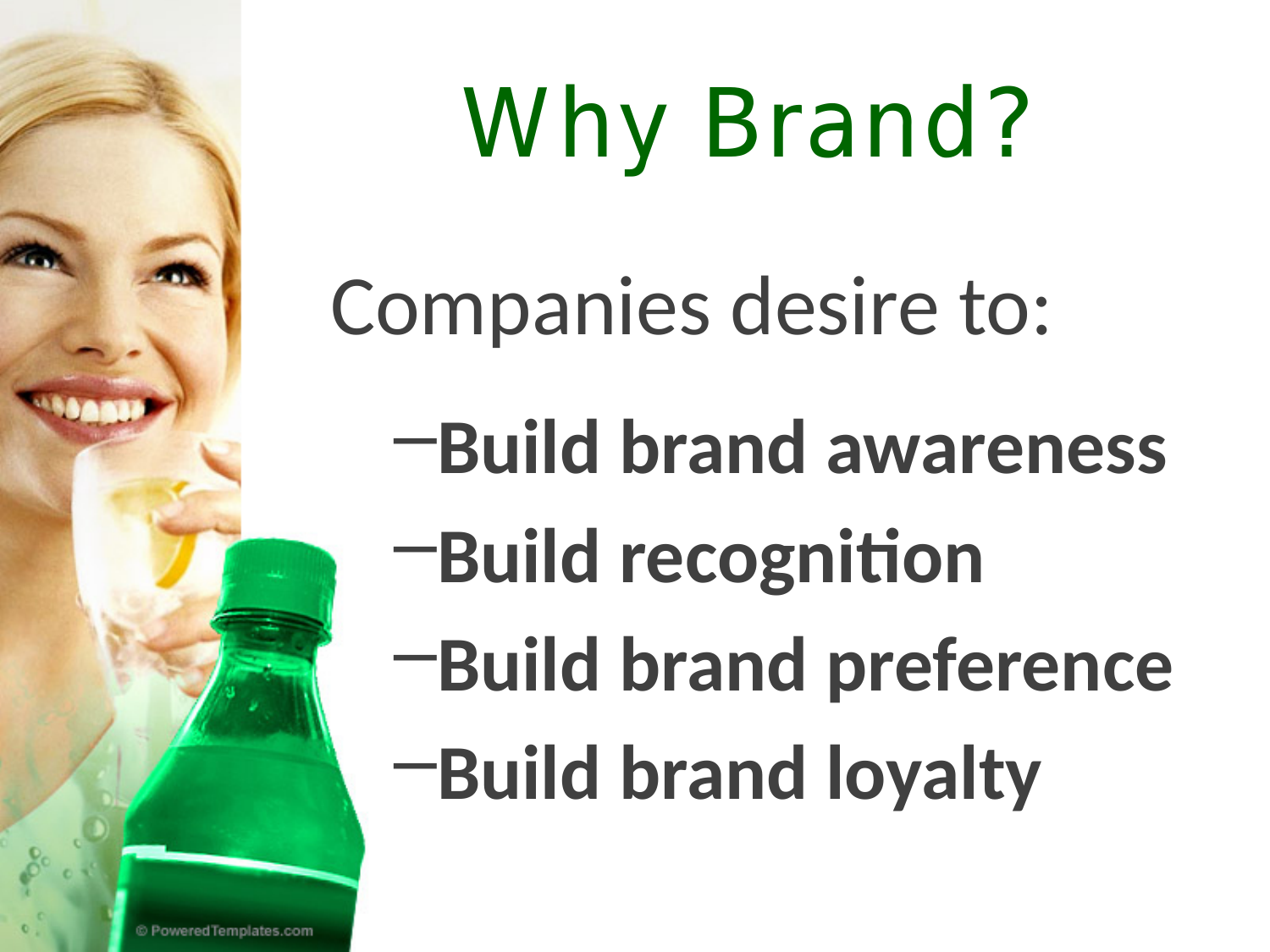

# Why Brand?
Companies desire to:

Build brand awareness
Build recognition
Build brand preference
Build brand loyalty